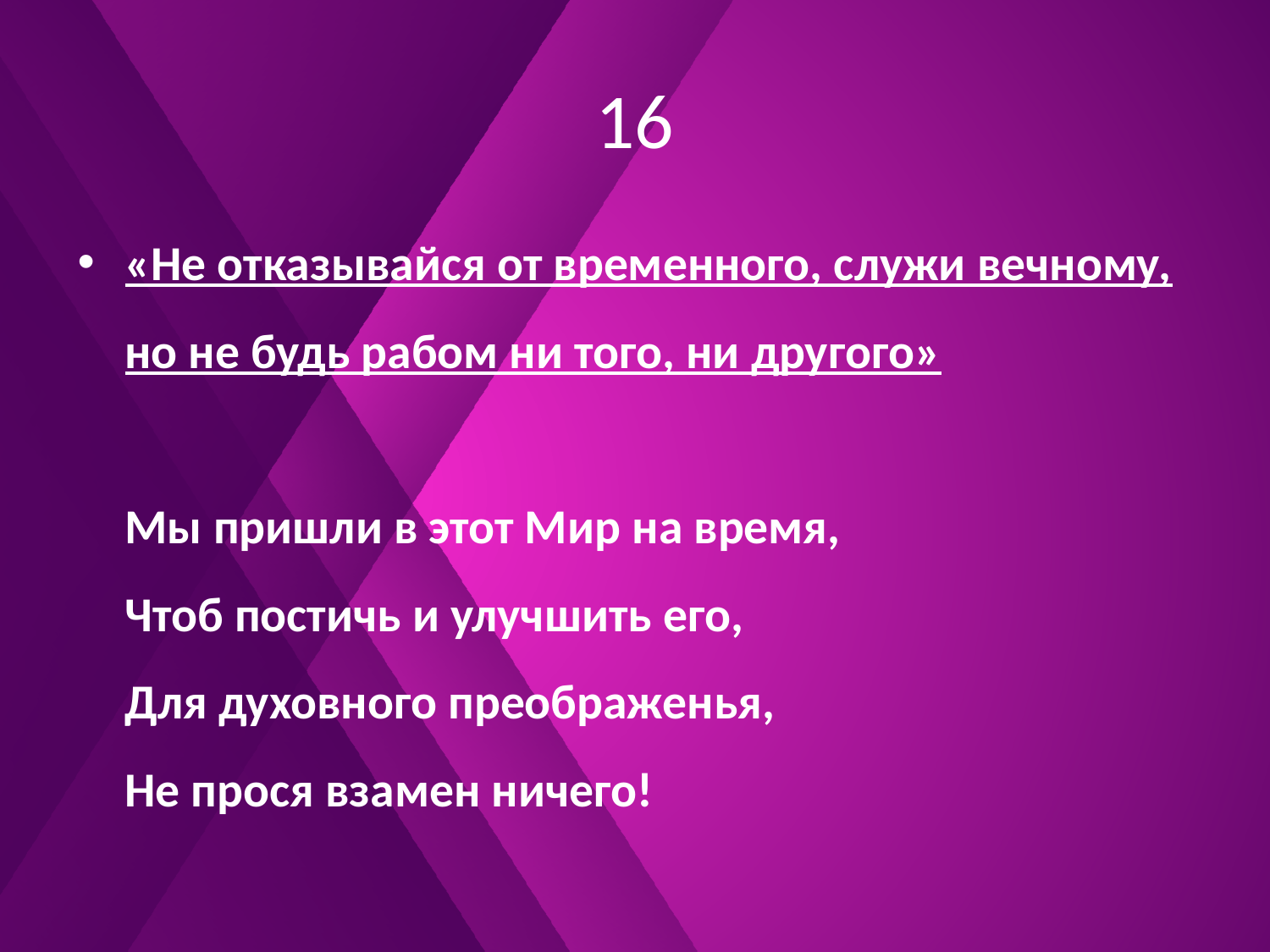

# 16
«Не отказывайся от временного, служи вечному, но не будь рабом ни того, ни другого»
Мы пришли в этот Мир на время,
Чтоб постичь и улучшить его,
Для духовного преображенья,
Не прося взамен ничего!